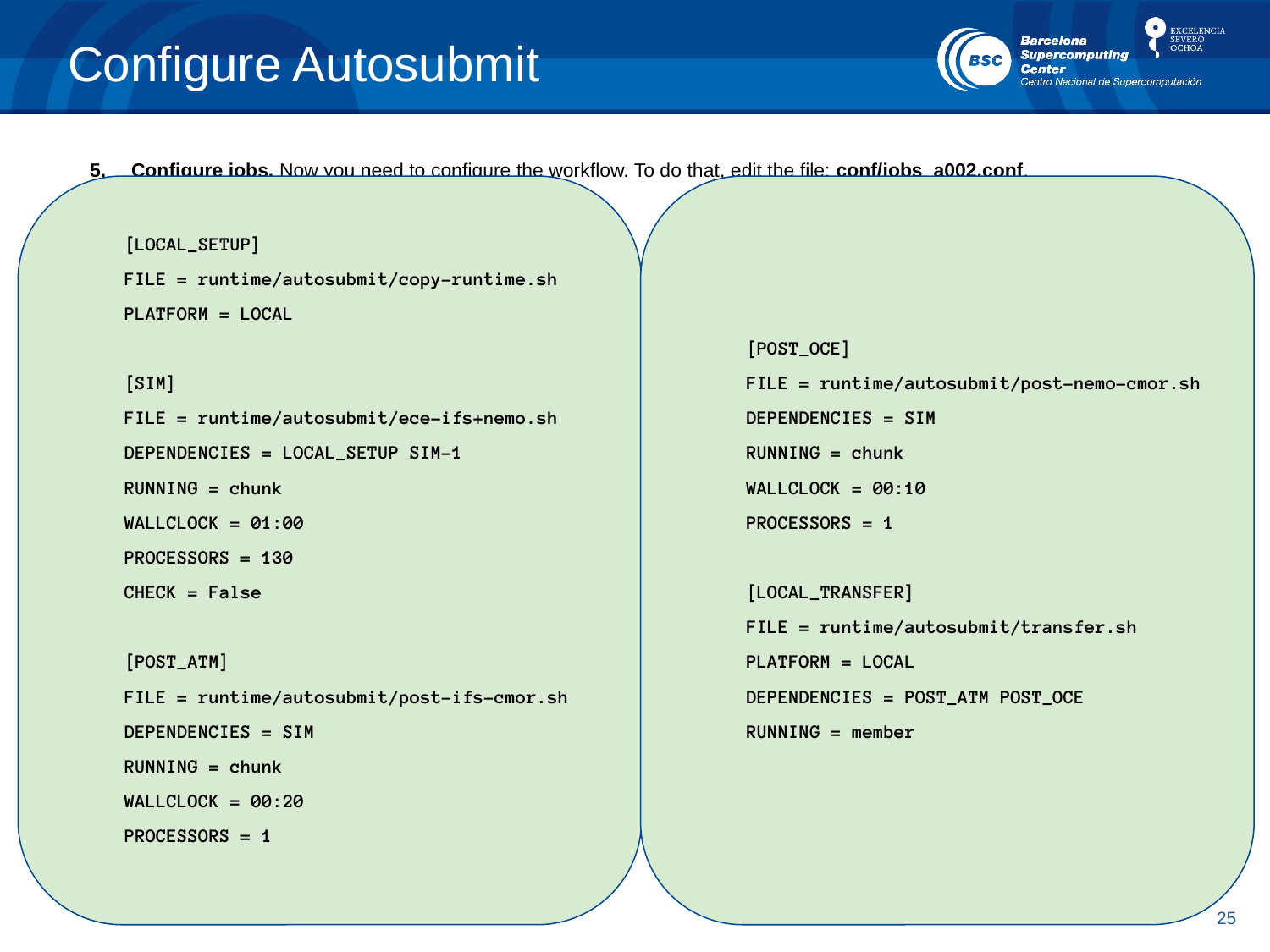

# Configure Autosubmit
Configure jobs. Now you need to configure the workflow. To do that, edit the file: conf/jobs_a002.conf.

[LOCAL_SETUP]
FILE = runtime/autosubmit/copy-runtime.sh
PLATFORM = LOCAL

[SIM]
FILE = runtime/autosubmit/ece-ifs+nemo.sh
DEPENDENCIES = LOCAL_SETUP SIM-1
RUNNING = chunk
WALLCLOCK = 01:00
PROCESSORS = 130
CHECK = False

[POST_ATM]
FILE = runtime/autosubmit/post-ifs-cmor.sh
DEPENDENCIES = SIM
RUNNING = chunk
WALLCLOCK = 00:20
PROCESSORS = 1

[POST_OCE]
FILE = runtime/autosubmit/post-nemo-cmor.sh
DEPENDENCIES = SIM
RUNNING = chunk
WALLCLOCK = 00:10
PROCESSORS = 1

[LOCAL_TRANSFER]
FILE = runtime/autosubmit/transfer.sh
PLATFORM = LOCAL
DEPENDENCIES = POST_ATM POST_OCE
RUNNING = member